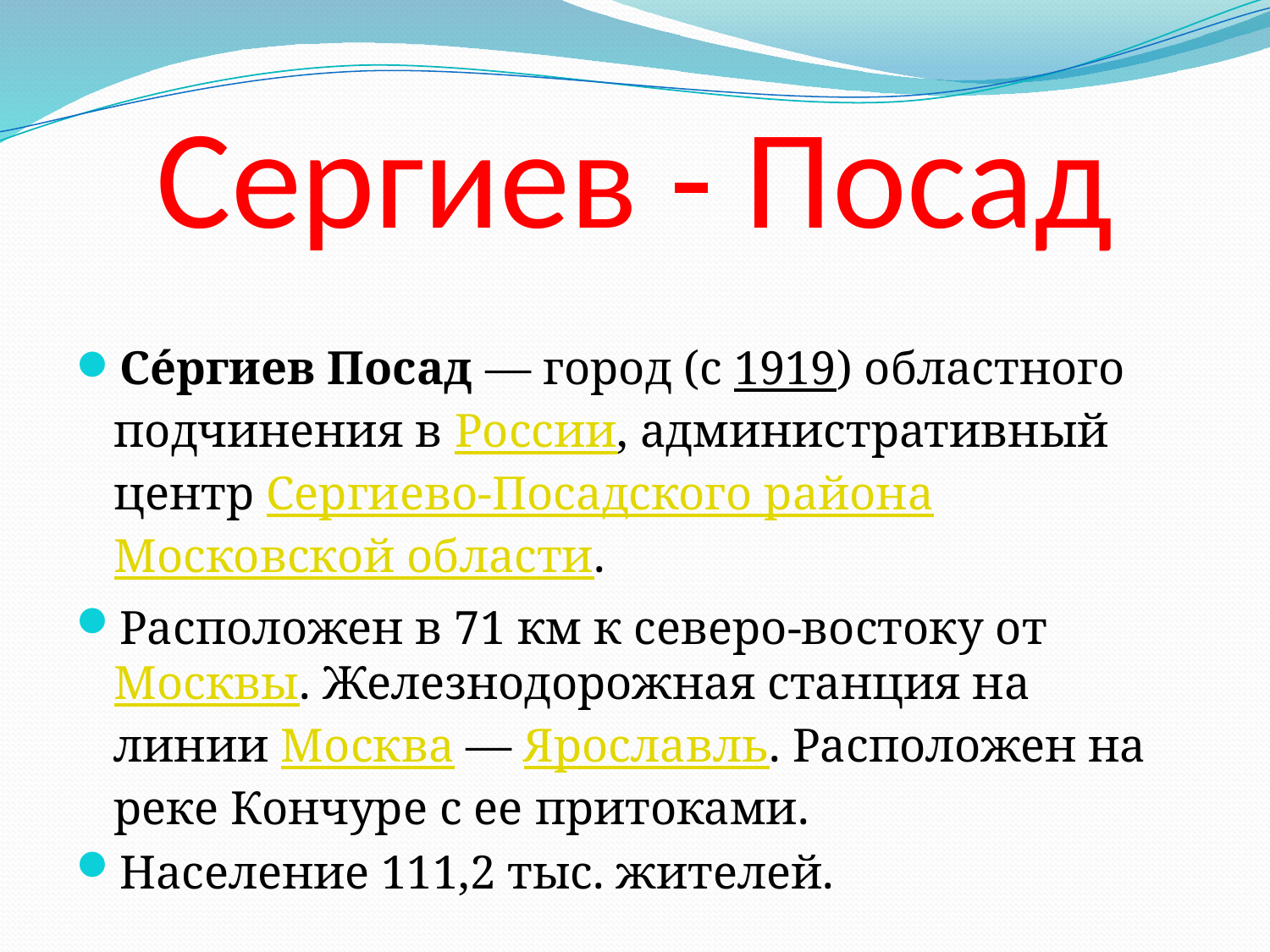

# Сергиев - Посад

Се́ргиев Посад — город (с 1919) областного подчинения в России, административный центр Сергиево-Посадского района Московской области.
Расположен в 71 км к северо-востоку от Москвы. Железнодорожная станция на линии Москва — Ярославль. Расположен на реке Кончуре с ее притоками.
Население 111,2 тыс. жителей.